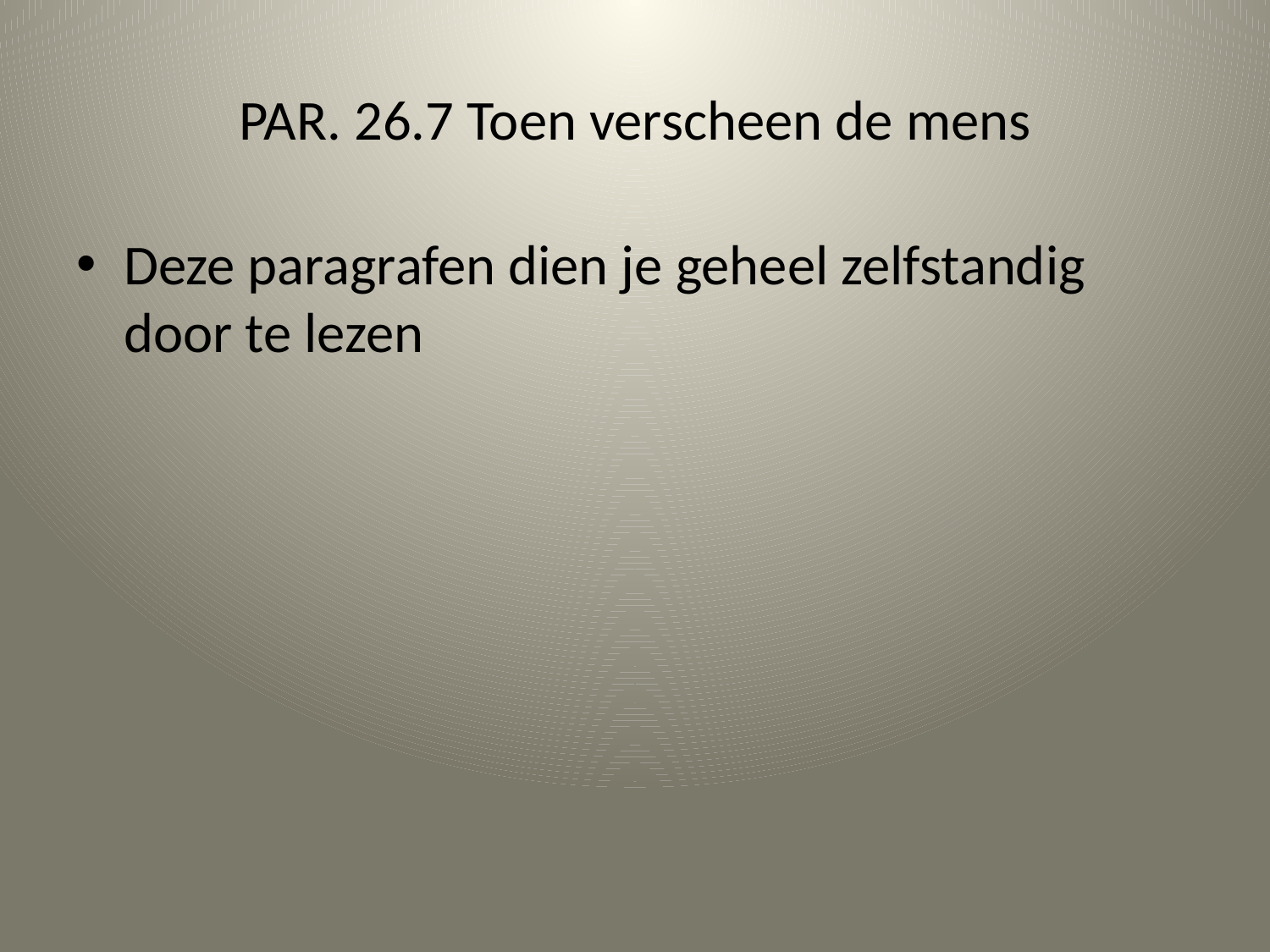

# PAR. 26.7 Toen verscheen de mens
Deze paragrafen dien je geheel zelfstandig door te lezen